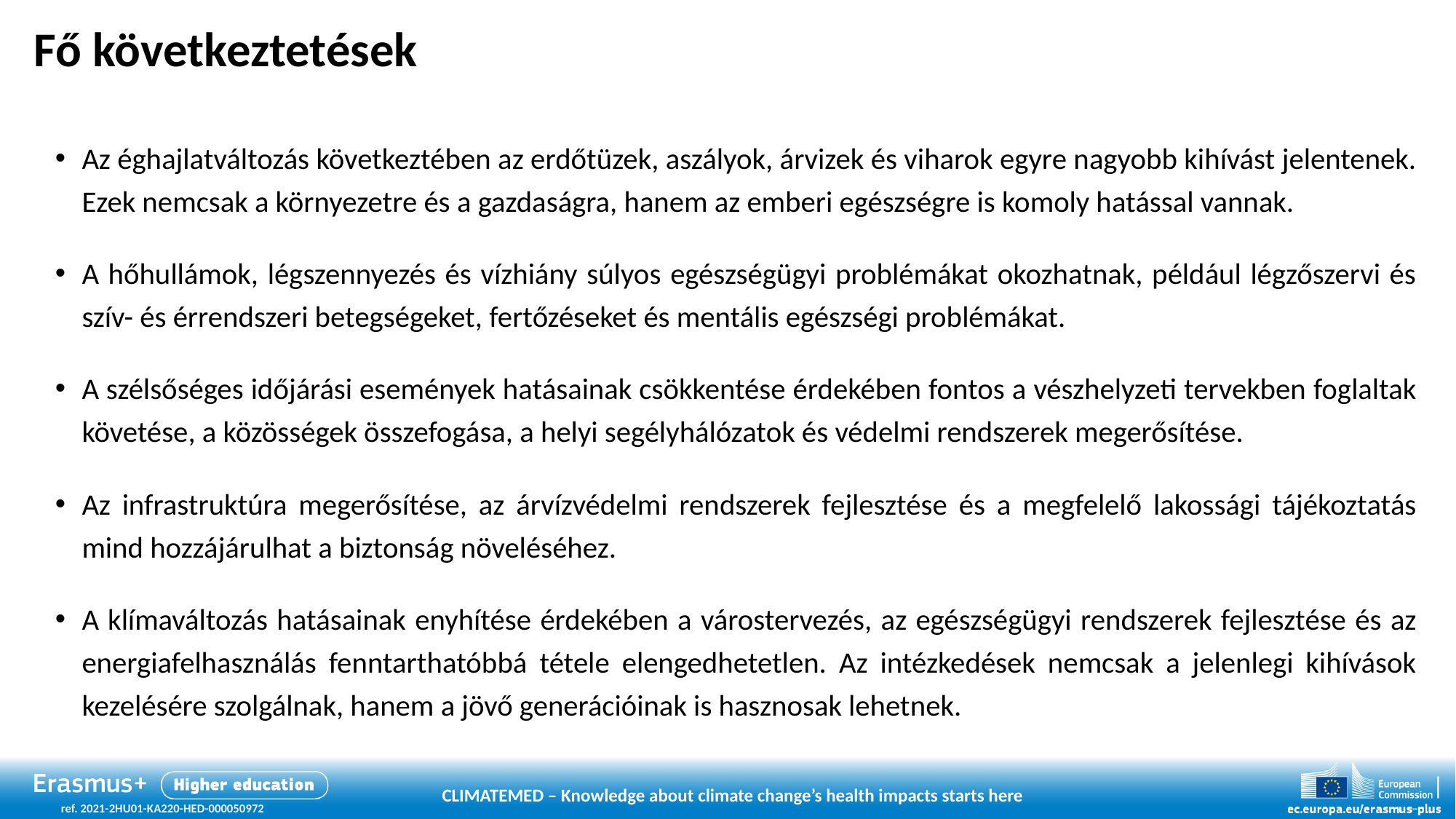

# Fő következtetések
Az éghajlatváltozás következtében az erdőtüzek, aszályok, árvizek és viharok egyre nagyobb kihívást jelentenek. Ezek nemcsak a környezetre és a gazdaságra, hanem az emberi egészségre is komoly hatással vannak.
A hőhullámok, légszennyezés és vízhiány súlyos egészségügyi problémákat okozhatnak, például légzőszervi és szív- és érrendszeri betegségeket, fertőzéseket és mentális egészségi problémákat.
A szélsőséges időjárási események hatásainak csökkentése érdekében fontos a vészhelyzeti tervekben foglaltak követése, a közösségek összefogása, a helyi segélyhálózatok és védelmi rendszerek megerősítése.
Az infrastruktúra megerősítése, az árvízvédelmi rendszerek fejlesztése és a megfelelő lakossági tájékoztatás mind hozzájárulhat a biztonság növeléséhez.
A klímaváltozás hatásainak enyhítése érdekében a várostervezés, az egészségügyi rendszerek fejlesztése és az energiafelhasználás fenntarthatóbbá tétele elengedhetetlen. Az intézkedések nemcsak a jelenlegi kihívások kezelésére szolgálnak, hanem a jövő generációinak is hasznosak lehetnek.